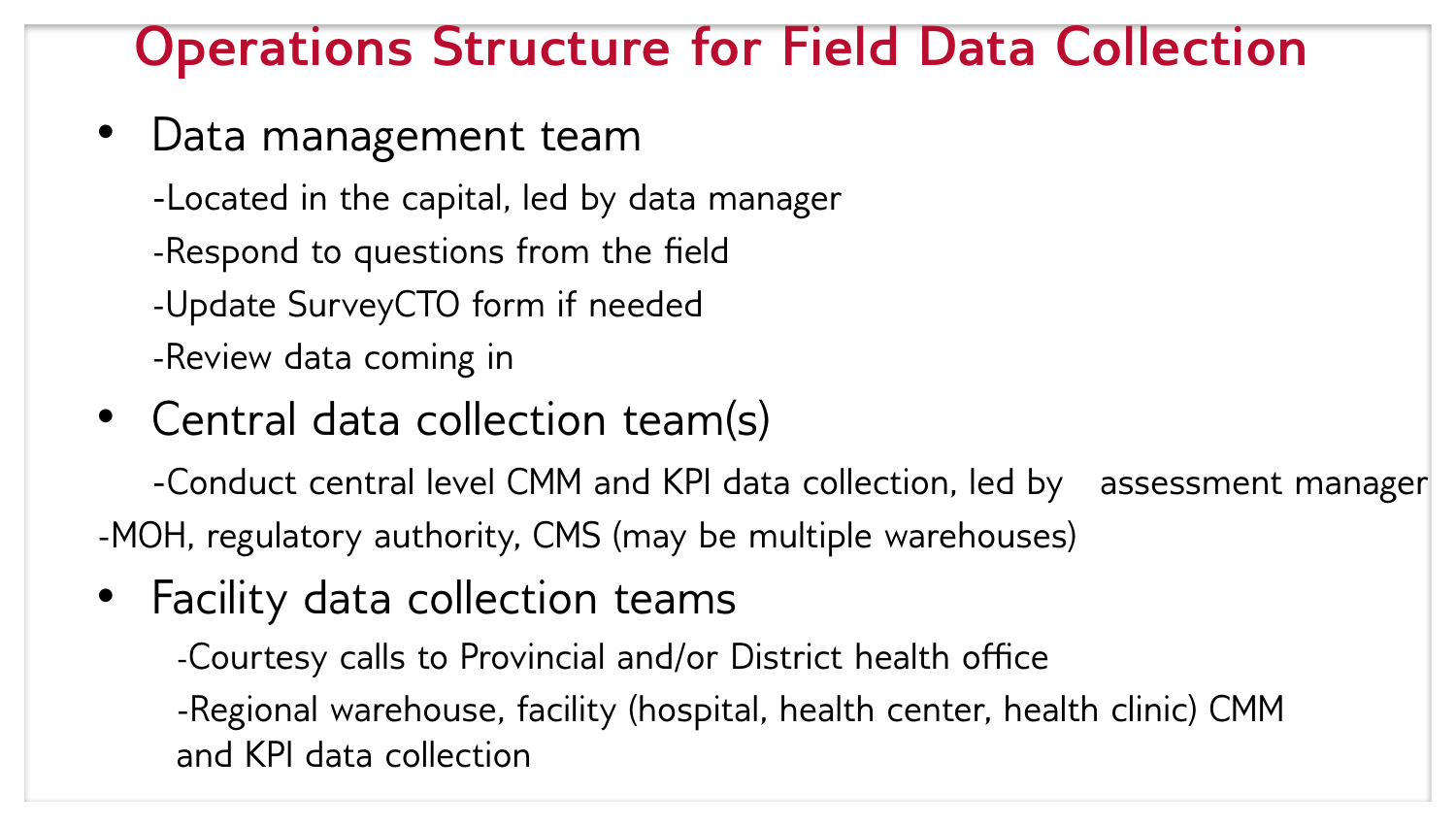

# Operations Structure for Field Data Collection
Data management team
		-Located in the capital, led by data manager
		-Respond to questions from the field
		-Update SurveyCTO form if needed
		-Review data coming in
Central data collection team(s)
		-Conduct central level CMM and KPI data collection, led by 				assessment manager
		-MOH, regulatory authority, CMS (may be multiple warehouses)
Facility data collection teams
	-Courtesy calls to Provincial and/or District health office
	-Regional warehouse, facility (hospital, health center, health clinic) CMM 	and KPI data collection